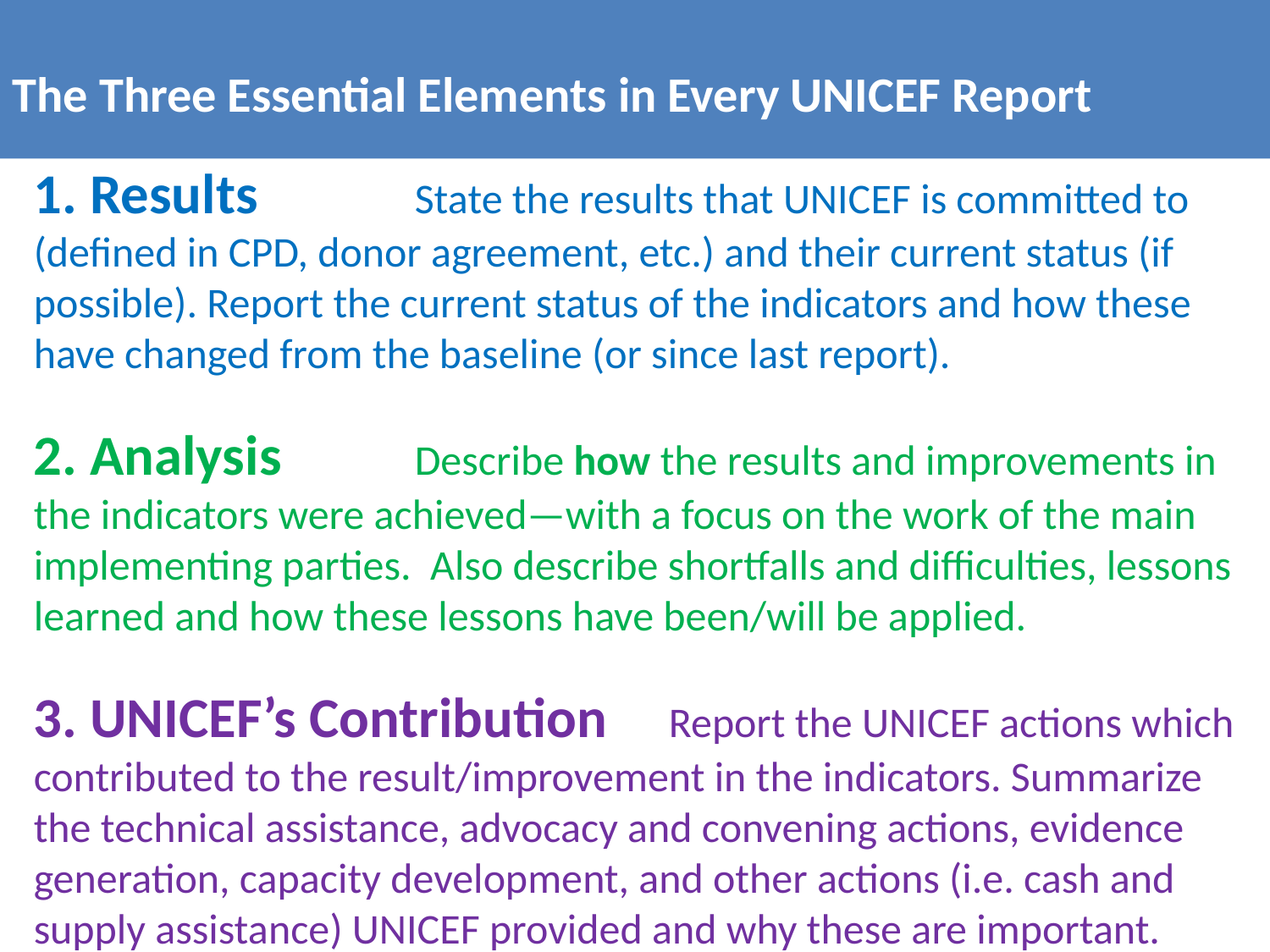

# The Three Essential Elements in Every UNICEF Report
1. Results		State the results that UNICEF is committed to (defined in CPD, donor agreement, etc.) and their current status (if possible). Report the current status of the indicators and how these have changed from the baseline (or since last report).

2. Analysis		Describe how the results and improvements in the indicators were achieved—with a focus on the work of the main implementing parties.  Also describe shortfalls and difficulties, lessons learned and how these lessons have been/will be applied.

3. UNICEF’s Contribution	Report the UNICEF actions which contributed to the result/improvement in the indicators. Summarize the technical assistance, advocacy and convening actions, evidence generation, capacity development, and other actions (i.e. cash and supply assistance) UNICEF provided and why these are important.